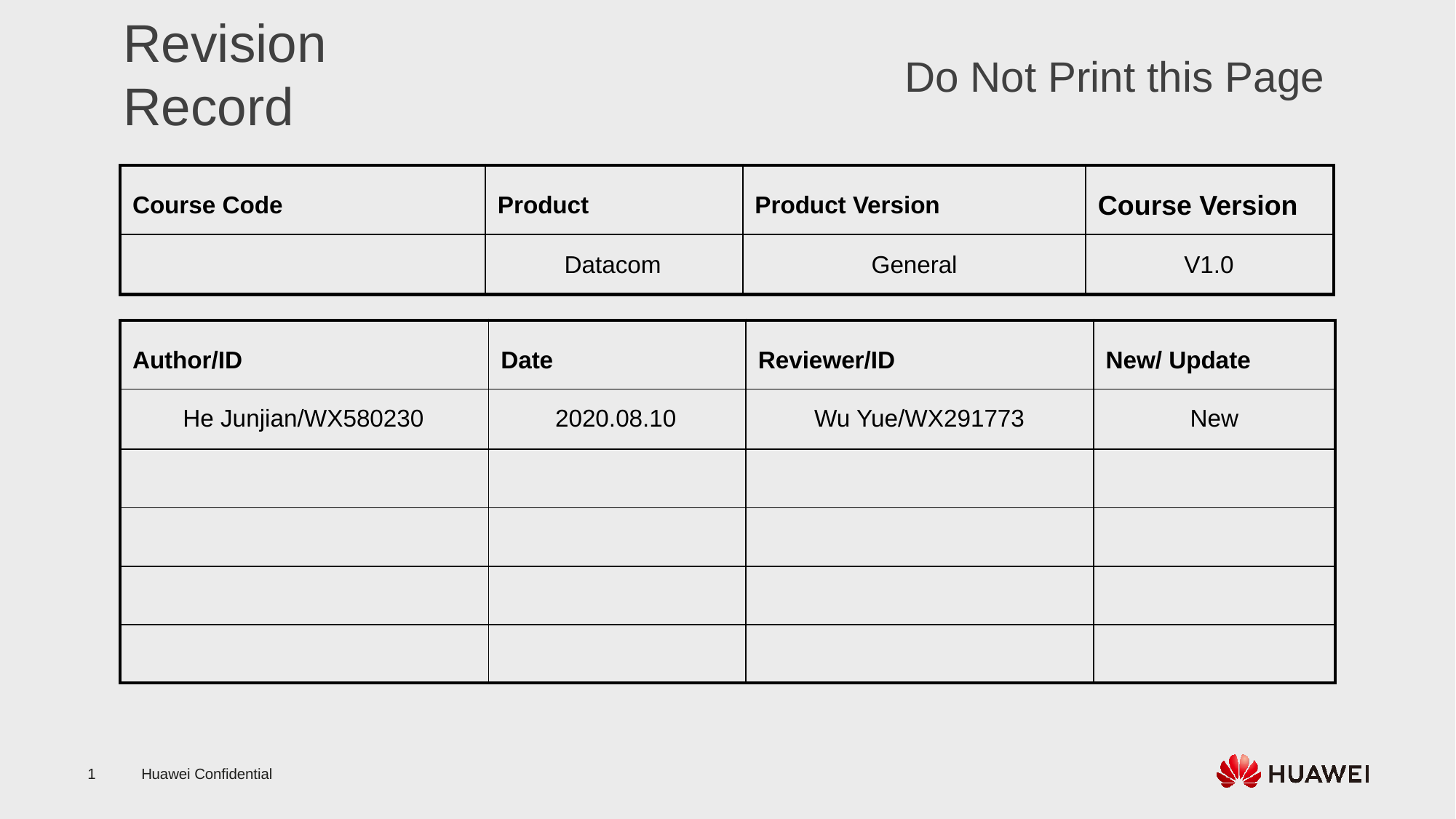

Datacom
General
V1.0
He Junjian/WX580230
2020.08.10
Wu Yue/WX291773
New